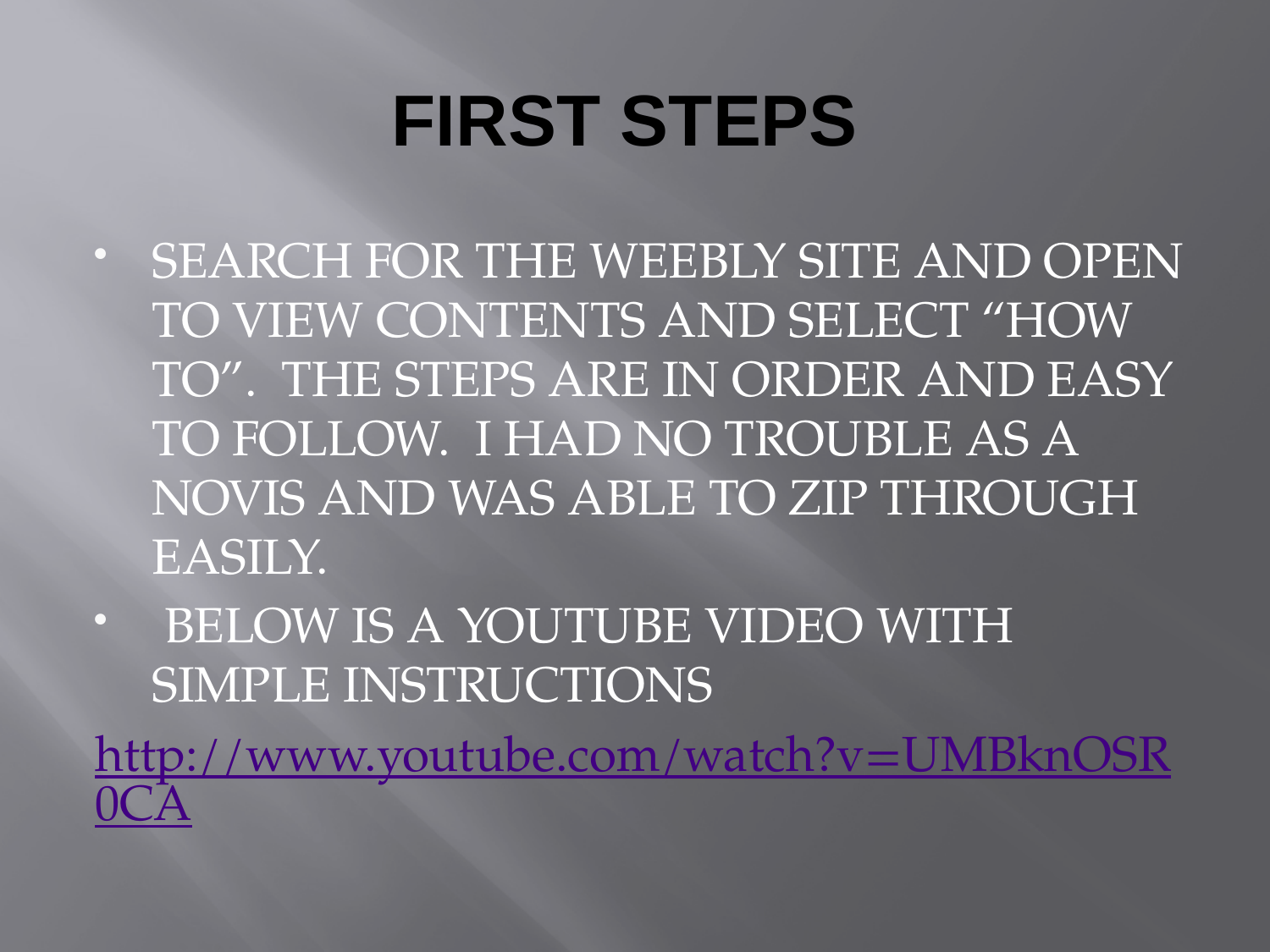

# FIRST STEPS
SEARCH FOR THE WEEBLY SITE AND OPEN TO VIEW CONTENTS AND SELECT “HOW TO”.  THE STEPS ARE IN ORDER AND EASY TO FOLLOW.  I HAD NO TROUBLE AS A NOVIS AND WAS ABLE TO ZIP THROUGH EASILY.
 BELOW IS A YOUTUBE VIDEO WITH SIMPLE INSTRUCTIONS
http://www.youtube.com/watch?v=UMBknOSR0CA